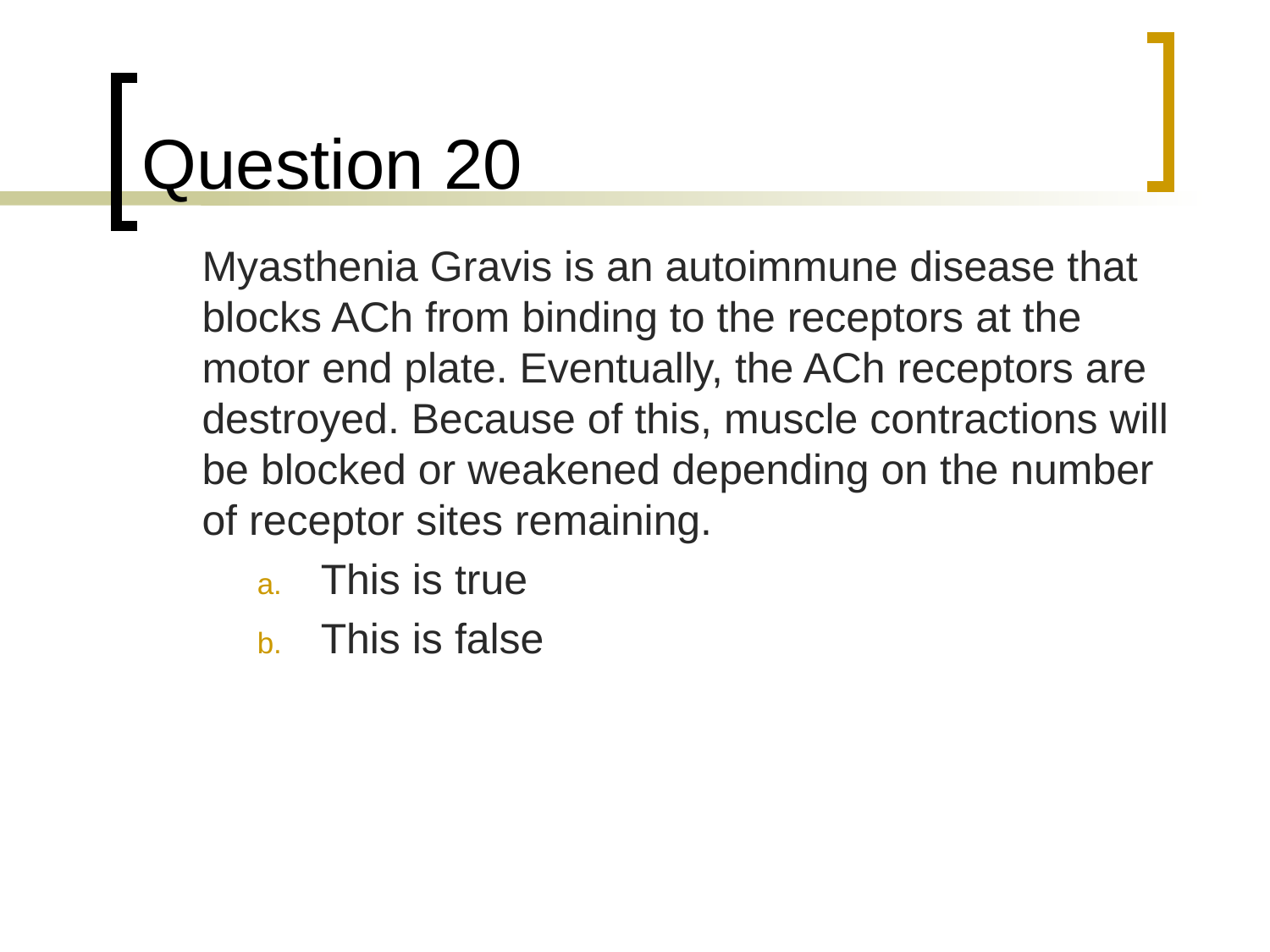

# Question 20
	Myasthenia Gravis is an autoimmune disease that blocks ACh from binding to the receptors at the motor end plate. Eventually, the ACh receptors are destroyed. Because of this, muscle contractions will be blocked or weakened depending on the number of receptor sites remaining.
This is true
This is false